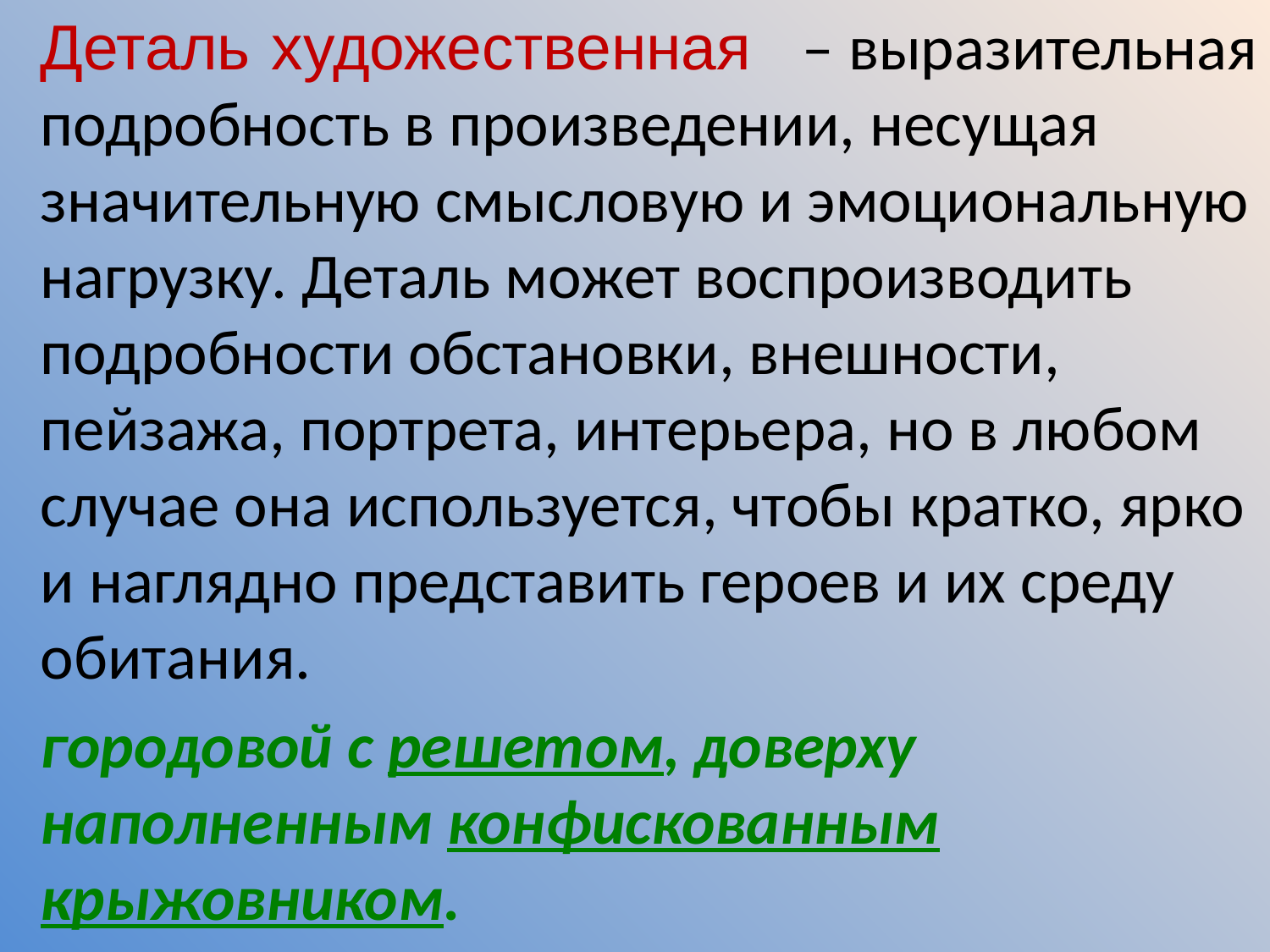

Деталь художественная	– выразительная подробность в произведении, несущая значительную смысловую и эмоциональную нагрузку. Деталь может воспроизводить подробности обстановки, внешности, пейзажа, портрета, интерьера, но в любом случае она используется, чтобы кратко, ярко и наглядно представить героев и их среду обитания.
	городовой с решетом, доверху наполненным конфискованным крыжовником.